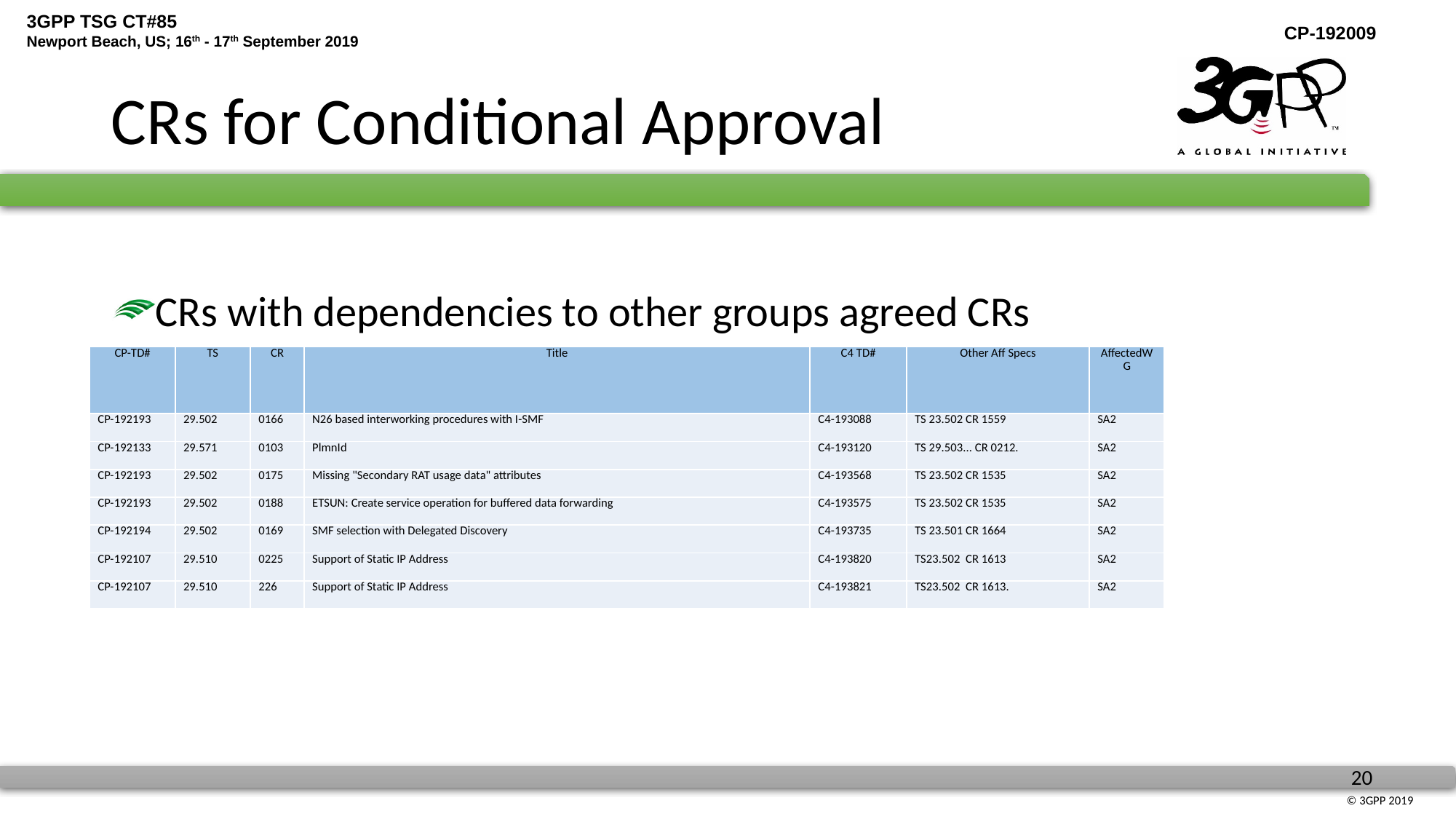

# CRs for Conditional Approval

CRs with dependencies to other groups agreed CRs

| CP-TD# | TS | CR | Title | C4 TD# | Other Aff Specs | AffectedWG |
| --- | --- | --- | --- | --- | --- | --- |
| CP-192193 | 29.502 | 0166 | N26 based interworking procedures with I-SMF | C4-193088 | TS 23.502 CR 1559 | SA2 |
| CP-192133 | 29.571 | 0103 | PlmnId | C4-193120 | TS 29.503... CR 0212. | SA2 |
| CP-192193 | 29.502 | 0175 | Missing "Secondary RAT usage data" attributes | C4-193568 | TS 23.502 CR 1535 | SA2 |
| CP-192193 | 29.502 | 0188 | ETSUN: Create service operation for buffered data forwarding | C4-193575 | TS 23.502 CR 1535 | SA2 |
| CP-192194 | 29.502 | 0169 | SMF selection with Delegated Discovery | C4-193735 | TS 23.501 CR 1664 | SA2 |
| CP-192107 | 29.510 | 0225 | Support of Static IP Address | C4-193820 | TS23.502 CR 1613 | SA2 |
| CP-192107 | 29.510 | 226 | Support of Static IP Address | C4-193821 | TS23.502 CR 1613. | SA2 |